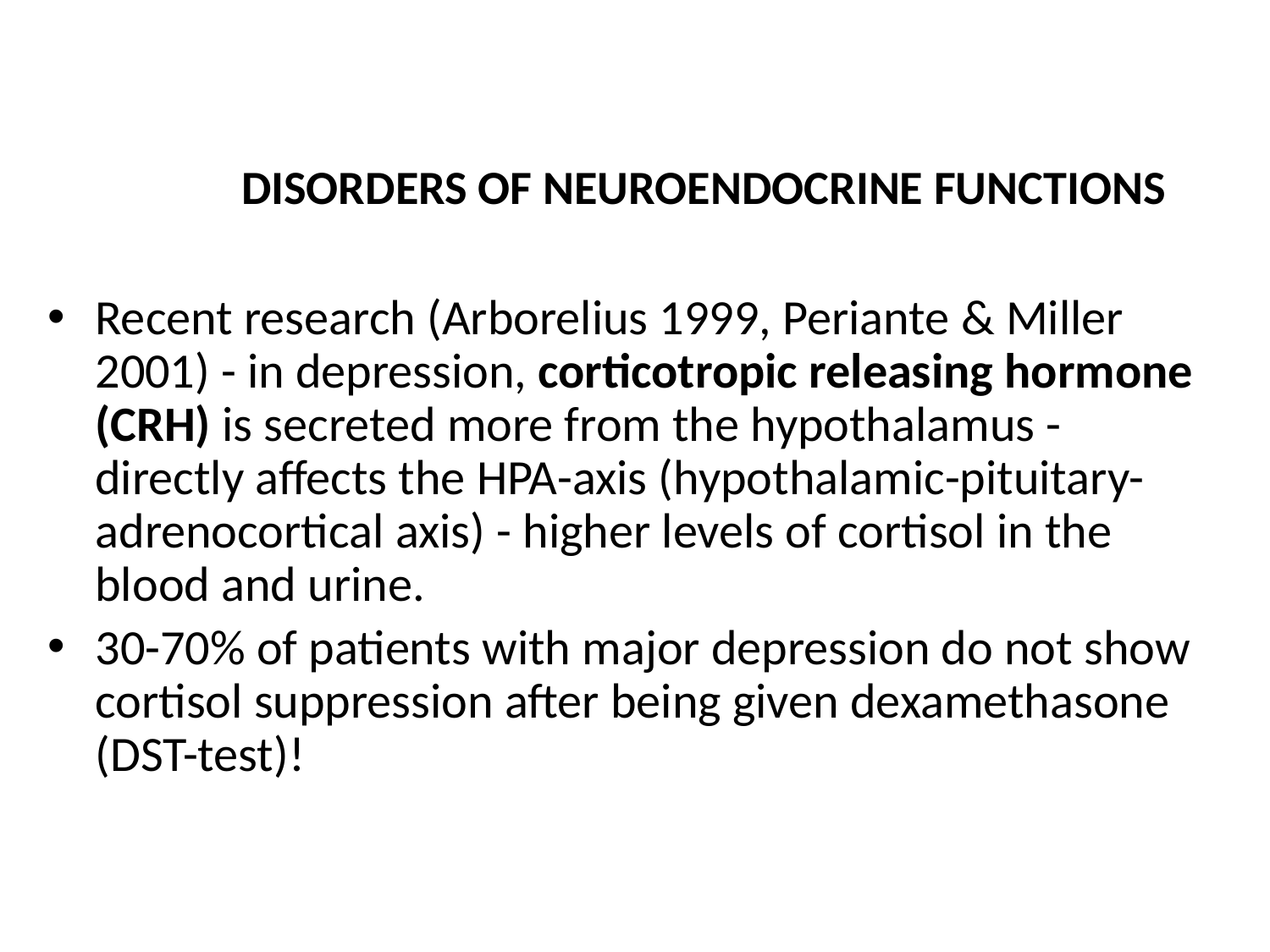

# DISORDERS OF NEUROENDOCRINE FUNCTIONS
Recent research (Arborelius 1999, Periante & Miller 2001) - in depression, corticotropic releasing hormone (CRH) is secreted more from the hypothalamus - directly affects the HPA-axis (hypothalamic-pituitary-adrenocortical axis) - higher levels of cortisol in the blood and urine.
30-70% of patients with major depression do not show cortisol suppression after being given dexamethasone (DST-test)!